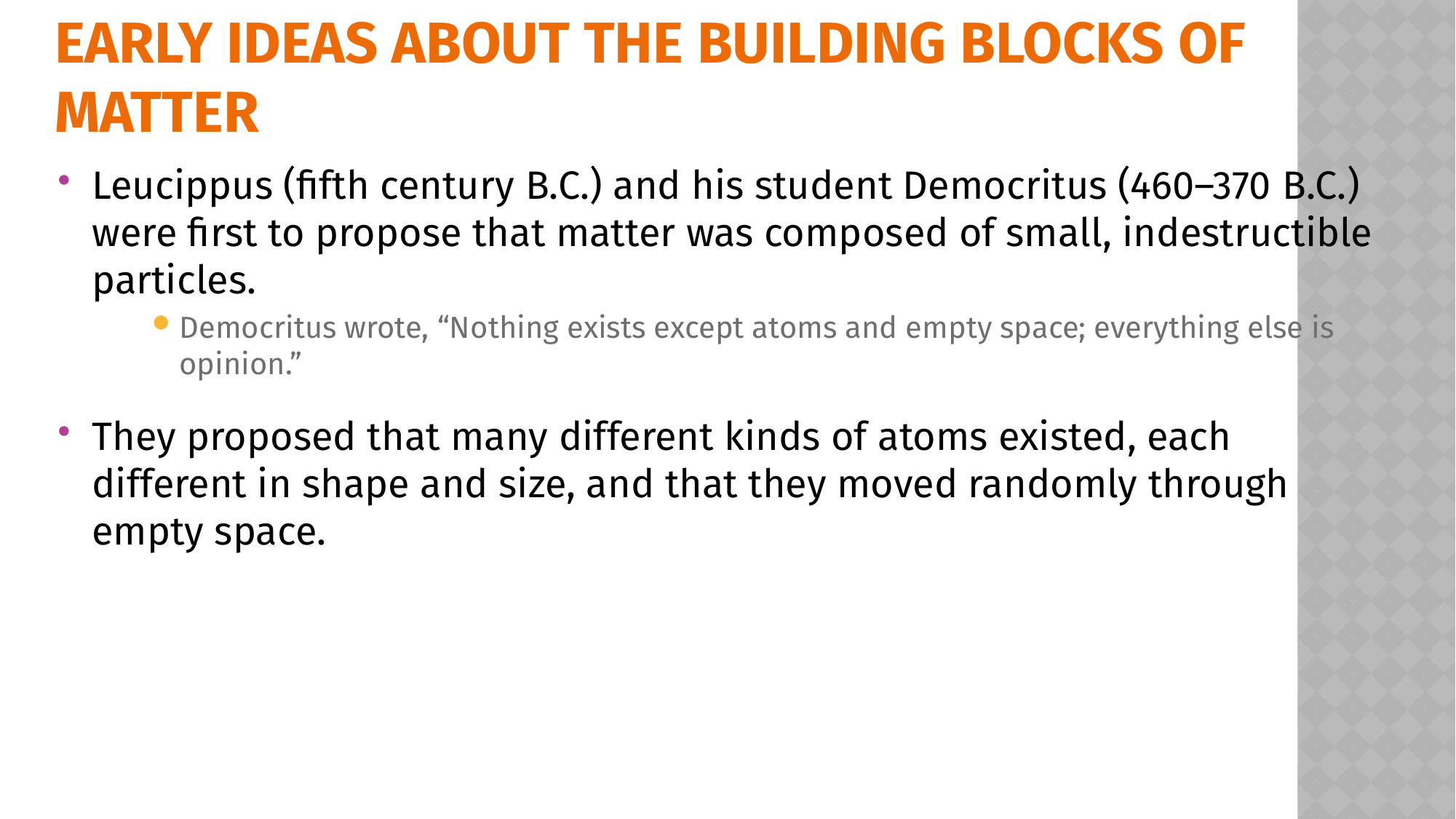

# Early Ideas about the Building Blocks of Matter
Leucippus (fifth century b.c.) and his student Democritus (460–370 b.c.) were first to propose that matter was composed of small, indestructible particles.
Democritus wrote, “Nothing exists except atoms and empty space; everything else is opinion.”

They proposed that many different kinds of atoms existed, each different in shape and size, and that they moved randomly through empty space.